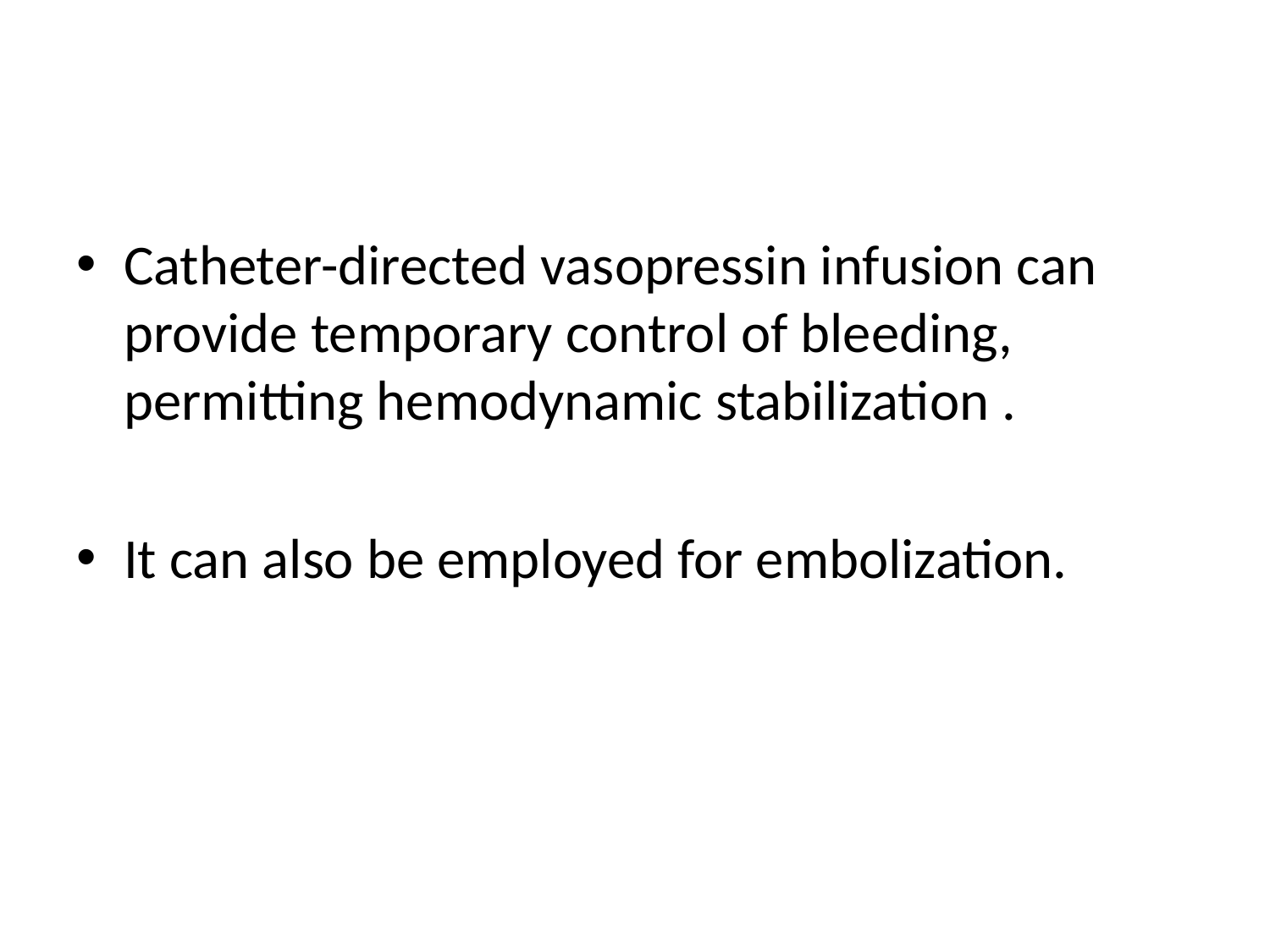

#
Catheter-directed vasopressin infusion can provide temporary control of bleeding, permitting hemodynamic stabilization .

It can also be employed for embolization.